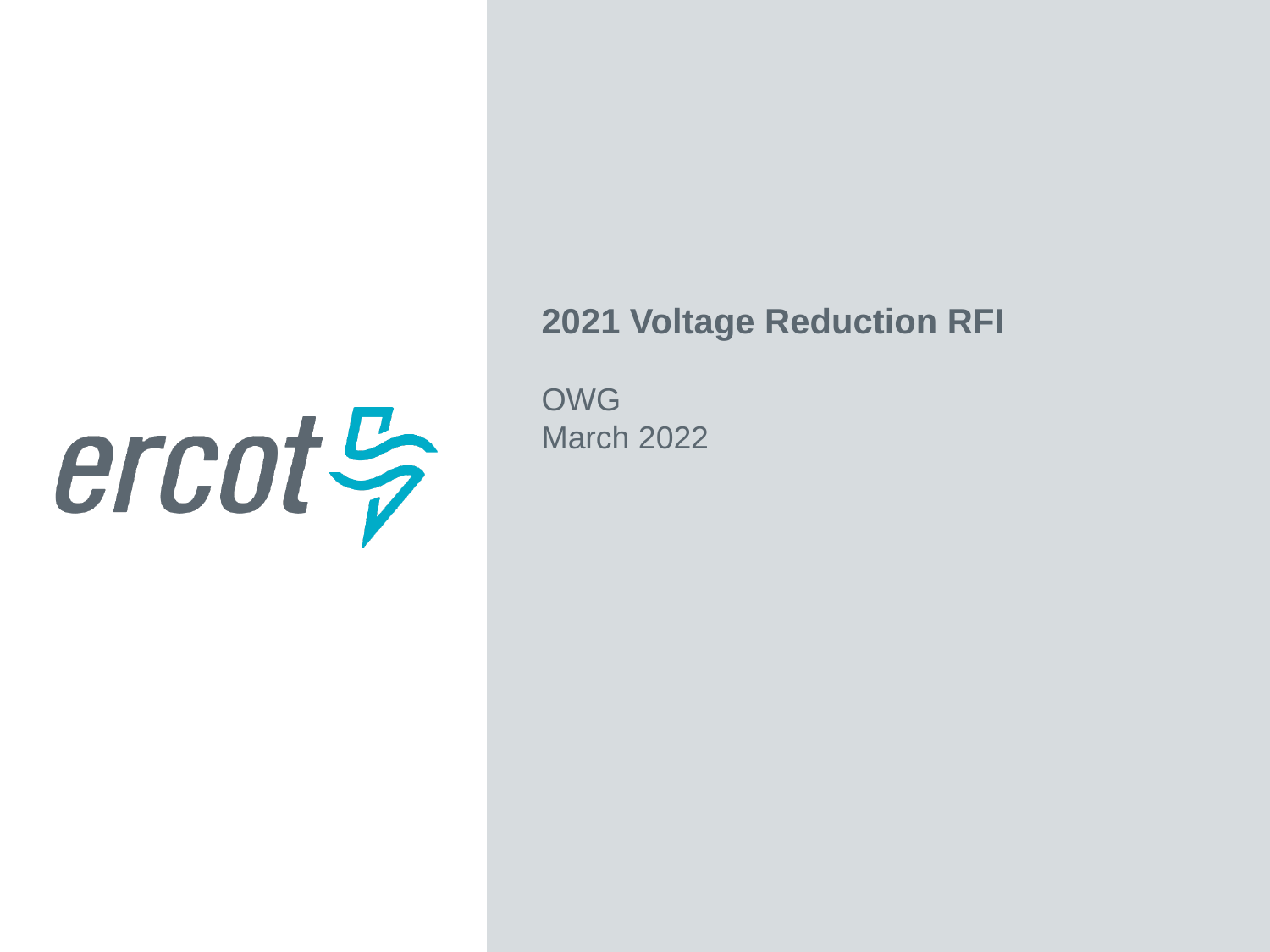

2021 Voltage Reduction RFI

OWG
March 2022